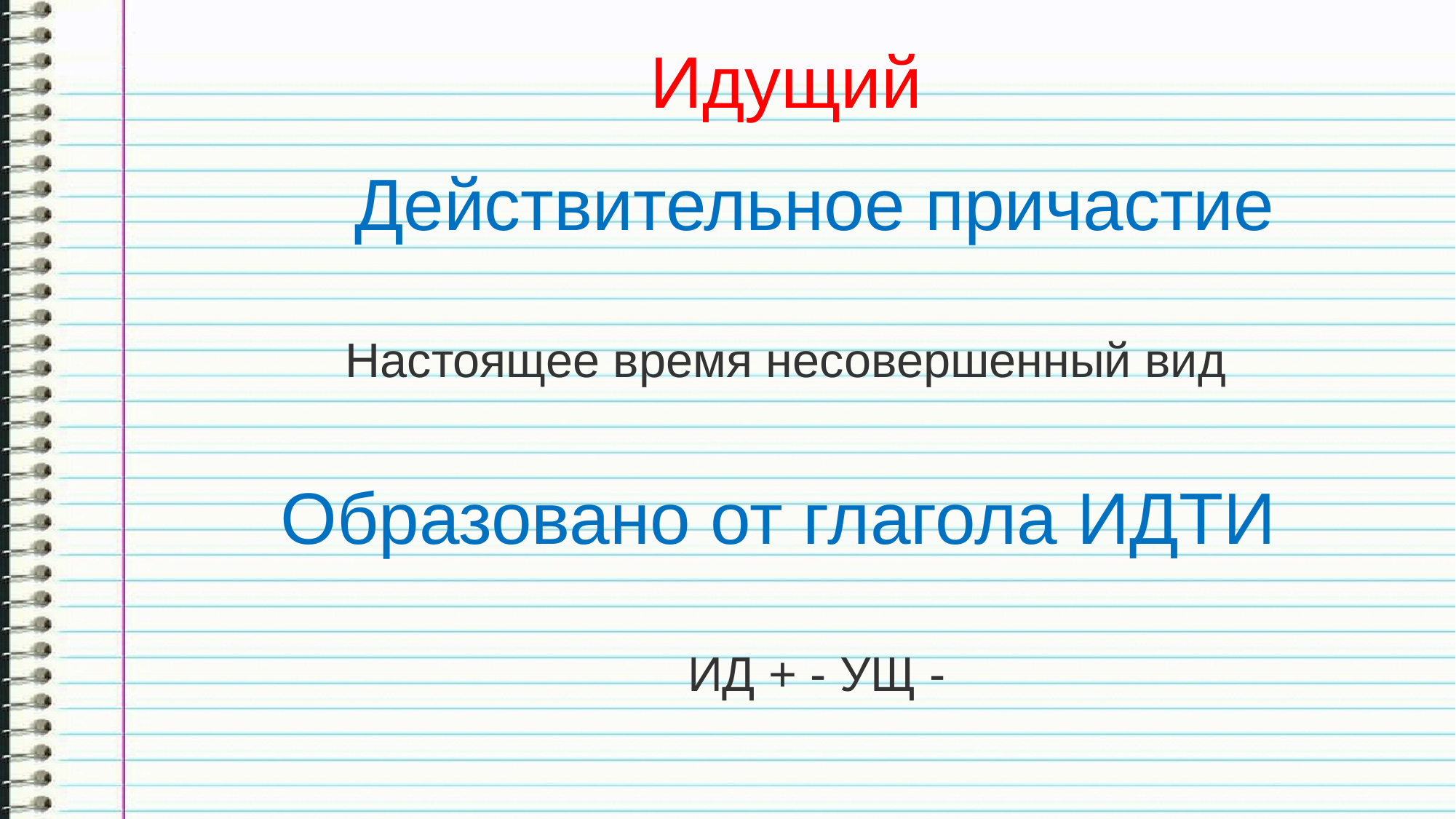

Идущий
Действительное причастие
Настоящее время несовершенный вид
Образовано от глагола ИДТИ
ИД + - УЩ -